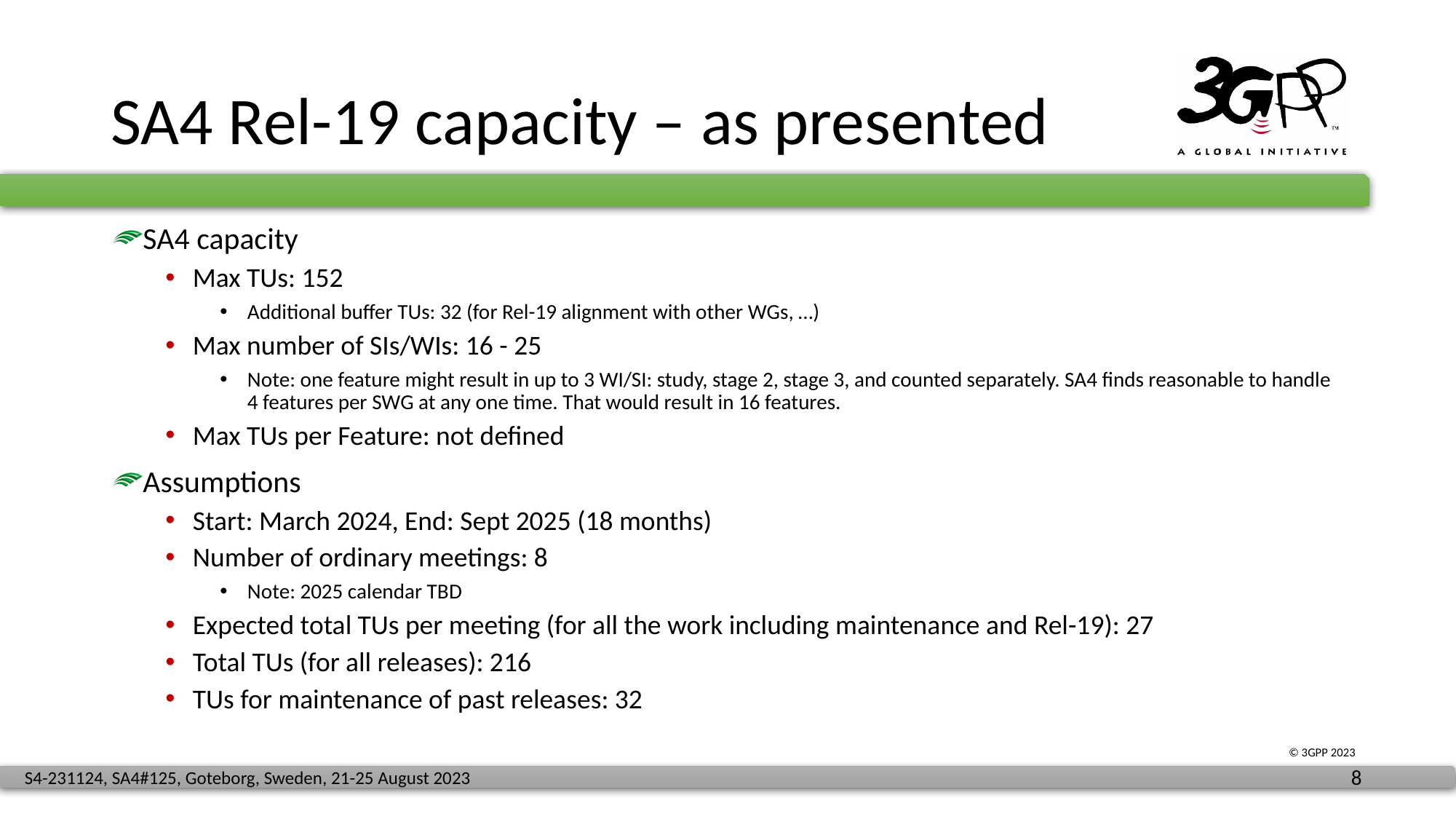

# SA4 Rel-19 capacity – as presented
SA4 capacity
Max TUs: 152
Additional buffer TUs: 32 (for Rel-19 alignment with other WGs, …)
Max number of SIs/WIs: 16 - 25
Note: one feature might result in up to 3 WI/SI: study, stage 2, stage 3, and counted separately. SA4 finds reasonable to handle 4 features per SWG at any one time. That would result in 16 features.
Max TUs per Feature: not defined
Assumptions
Start: March 2024, End: Sept 2025 (18 months)
Number of ordinary meetings: 8
Note: 2025 calendar TBD
Expected total TUs per meeting (for all the work including maintenance and Rel-19): 27
Total TUs (for all releases): 216
TUs for maintenance of past releases: 32